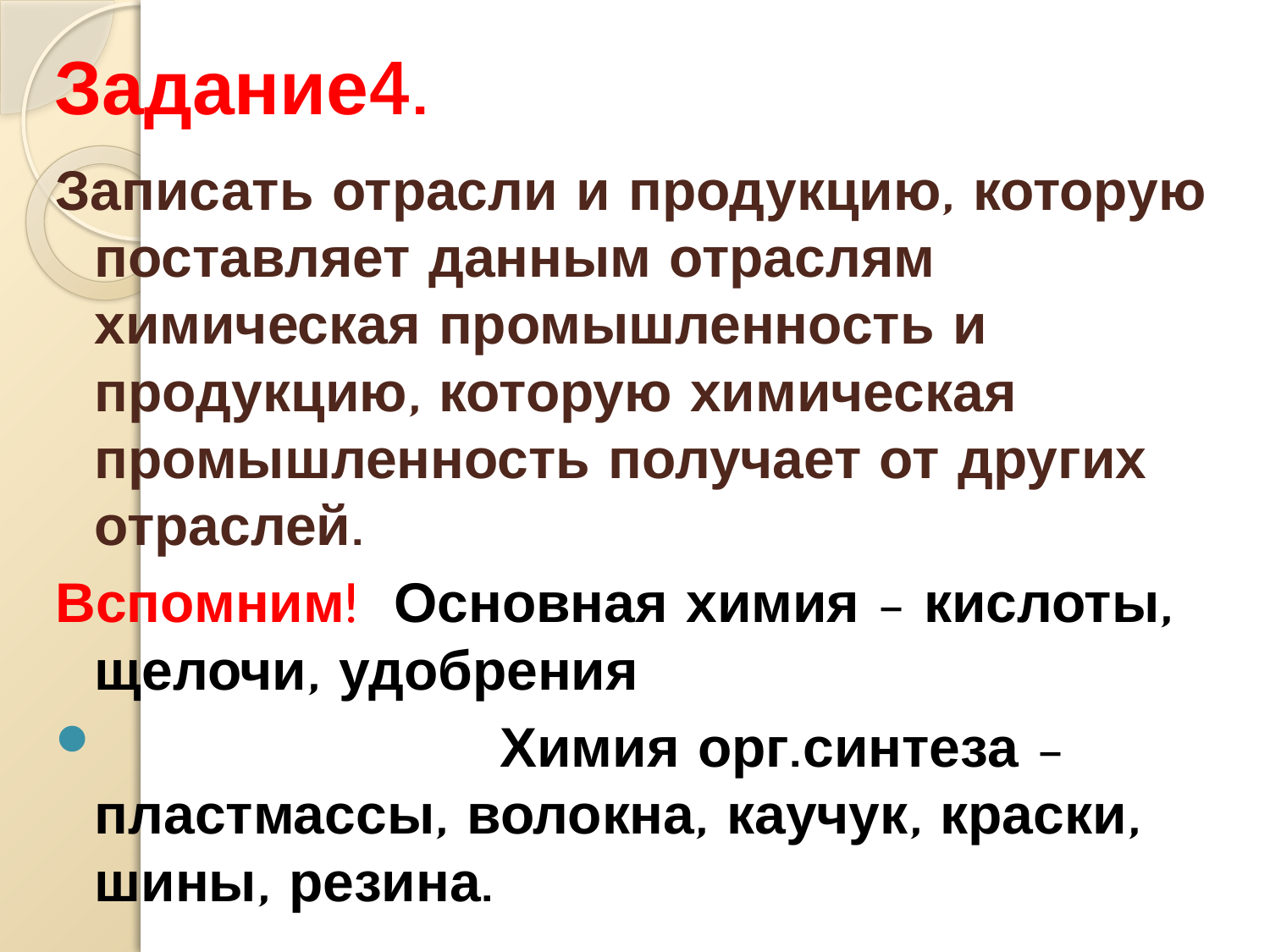

# Задание4.
Записать отрасли и продукцию, которую поставляет данным отраслям химическая промышленность и продукцию, которую химическая промышленность получает от других отраслей.
Вспомним!  Основная химия – кислоты, щелочи, удобрения
                      Химия орг.синтеза – пластмассы, волокна, каучук, краски, шины, резина.